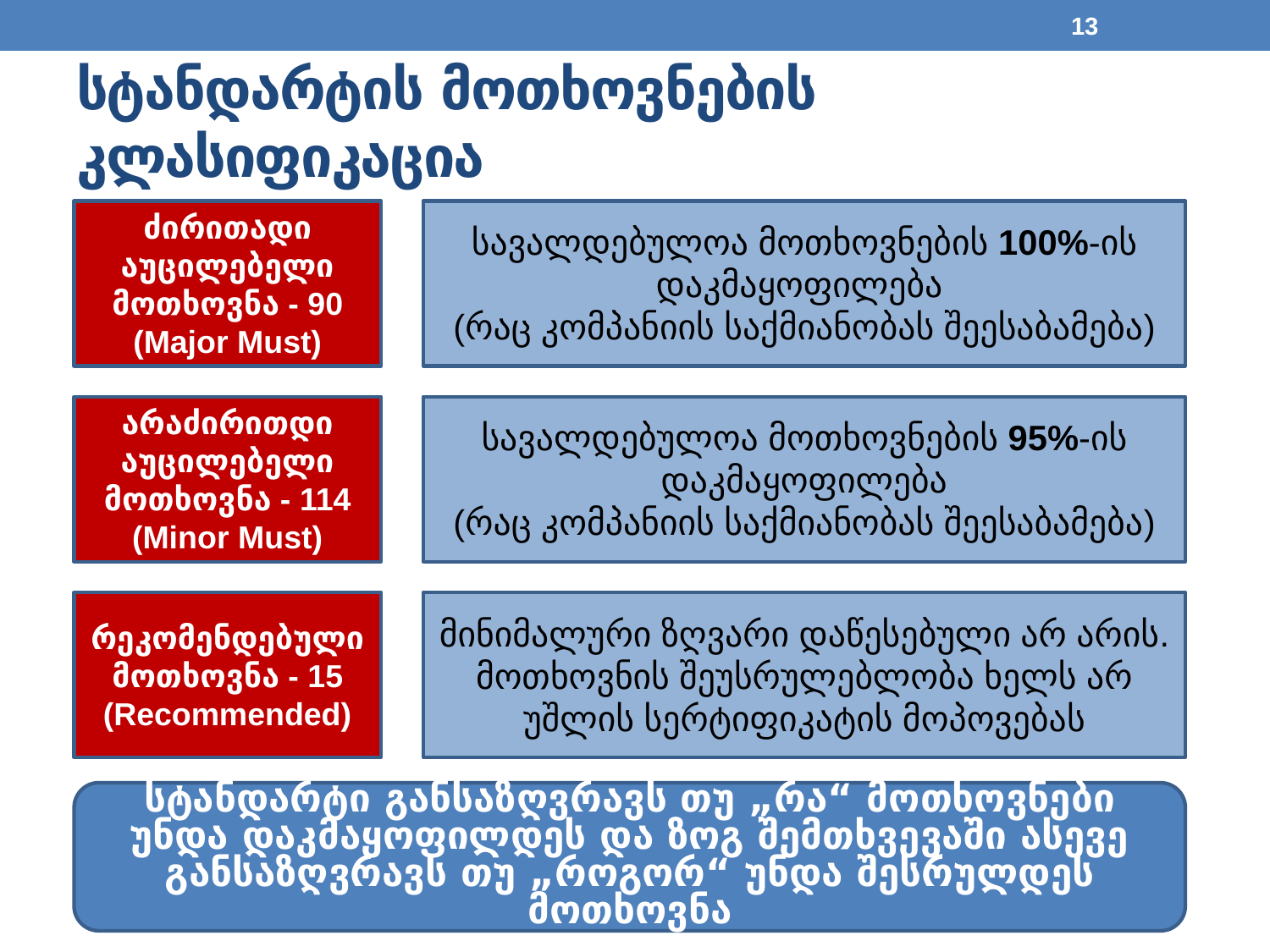

13
# სტანდარტის მოთხოვნების კლასიფიკაცია
ძირითადი აუცილებელი მოთხოვნა - 90
(Major Must)
სავალდებულოა მოთხოვნების 100%-ის დაკმაყოფილება
(რაც კომპანიის საქმიანობას შეესაბამება)
არაძირითდი აუცილებელი
მოთხოვნა - 114
(Minor Must)
სავალდებულოა მოთხოვნების 95%-ის დაკმაყოფილება
(რაც კომპანიის საქმიანობას შეესაბამება)
რეკომენდებული მოთხოვნა - 15
(Recommended)
მინიმალური ზღვარი დაწესებული არ არის. მოთხოვნის შეუსრულებლობა ხელს არ უშლის სერტიფიკატის მოპოვებას
სტანდარტი განსაზღვრავს თუ „რა“ მოთხოვნები უნდა დაკმაყოფილდეს და ზოგ შემთხვევაში ასევე განსაზღვრავს თუ „როგორ“ უნდა შესრულდეს მოთხოვნა